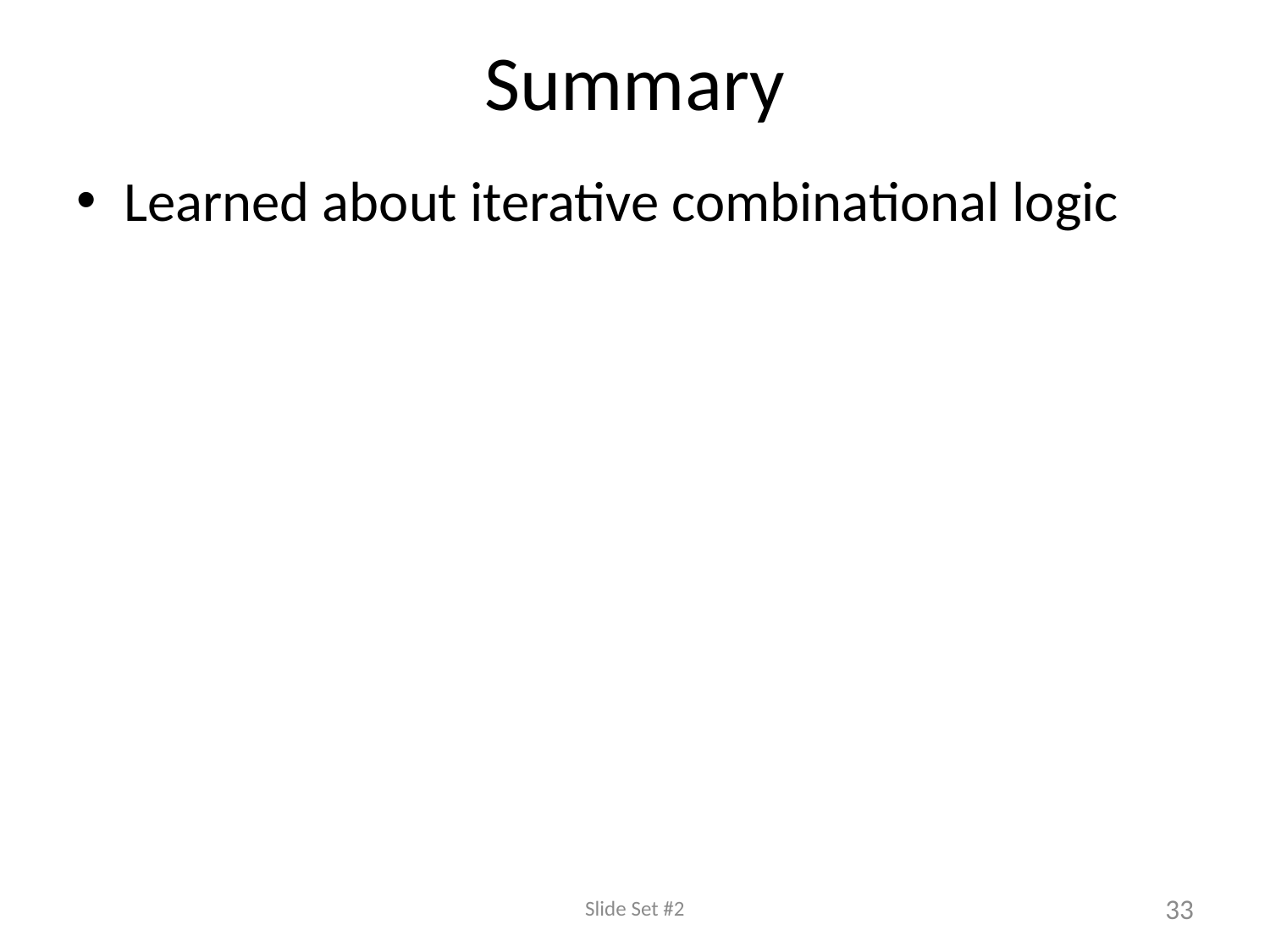

# Summary
Learned about iterative combinational logic
Slide Set #2
33